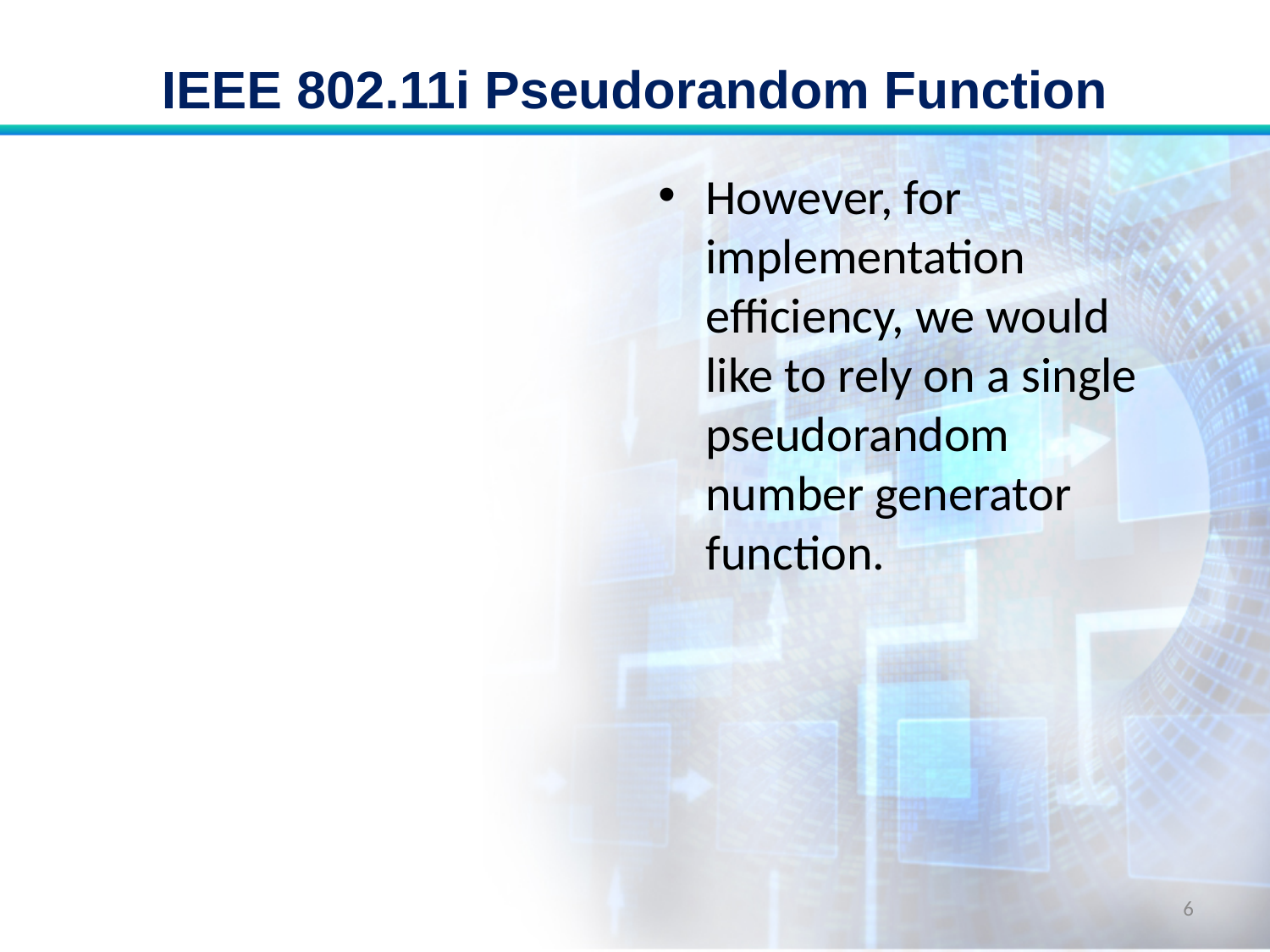

# IEEE 802.11i Pseudorandom Function
However, for implementation efficiency, we would like to rely on a single pseudorandom number generator function.
6